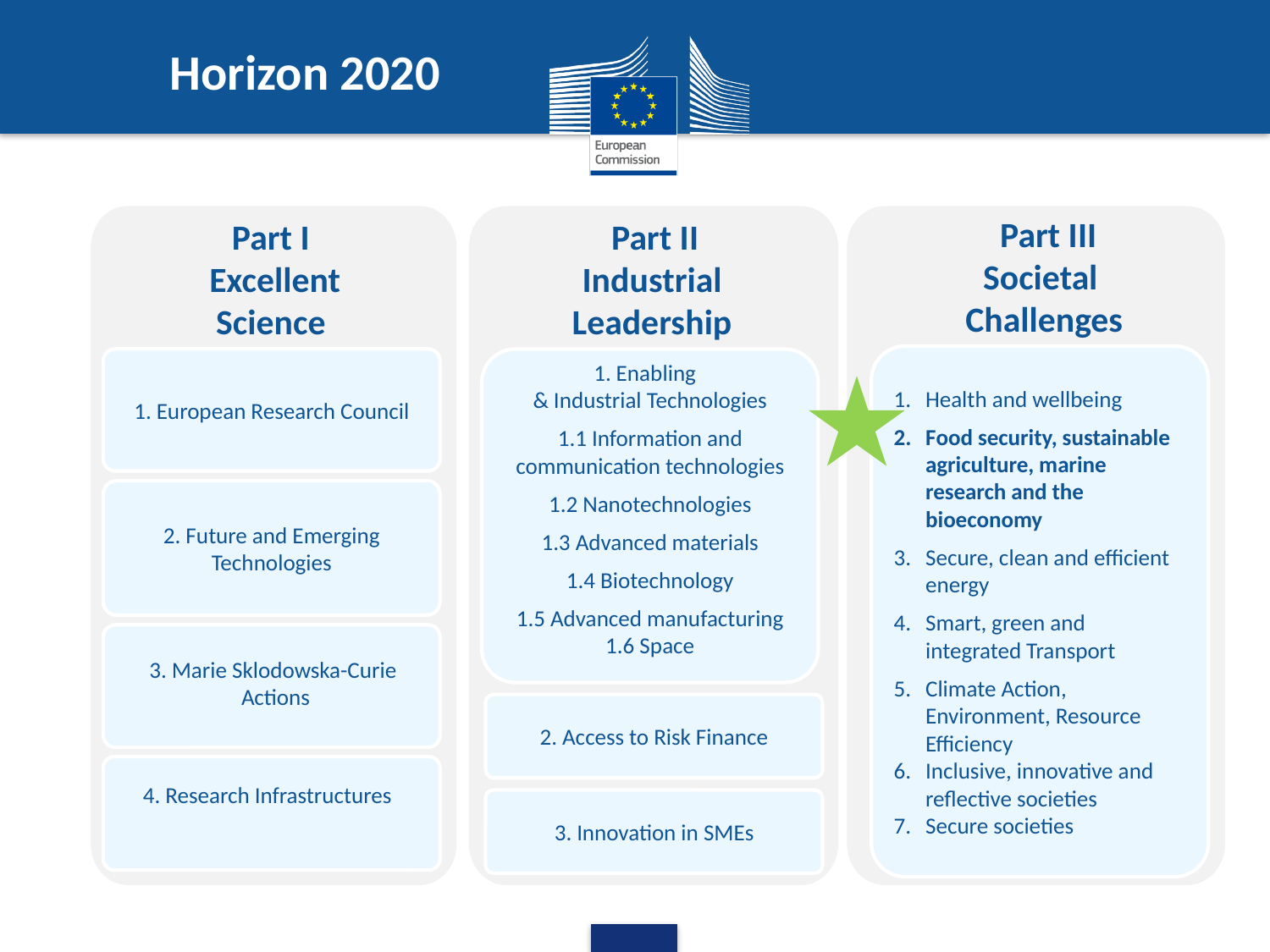

# Horizon 2020

 Part II
Industrial
Leadership

1. Enabling
& Industrial Technologies
1.1 Information and communication technologies
1.2 Nanotechnologies
1.3 Advanced materials
1.4 Biotechnology
1.5 Advanced manufacturing 1.6 Space

2. Access to Risk Finance

Part I
Excellent
Science
European Research Council (ERC)
Marie Curie Actions
FET Activities (Flagships)
European Infrastructures
Health and wellbeing
Food security, sustainable agriculture, marine research and the bioeconomy
Secure, clean and efficient energy
Smart, green and integrated Transport
Climate Action, Environment, Resource Efficiency
Inclusive, innovative and reflective societies
Secure societies

1. European Research Council

3. Marie Sklodowska-Curie
 Actions
2. Future and Emerging Technologies
4. Research Infrastructures

3. Innovation in SMEs
 Part III
Societal
Challenges